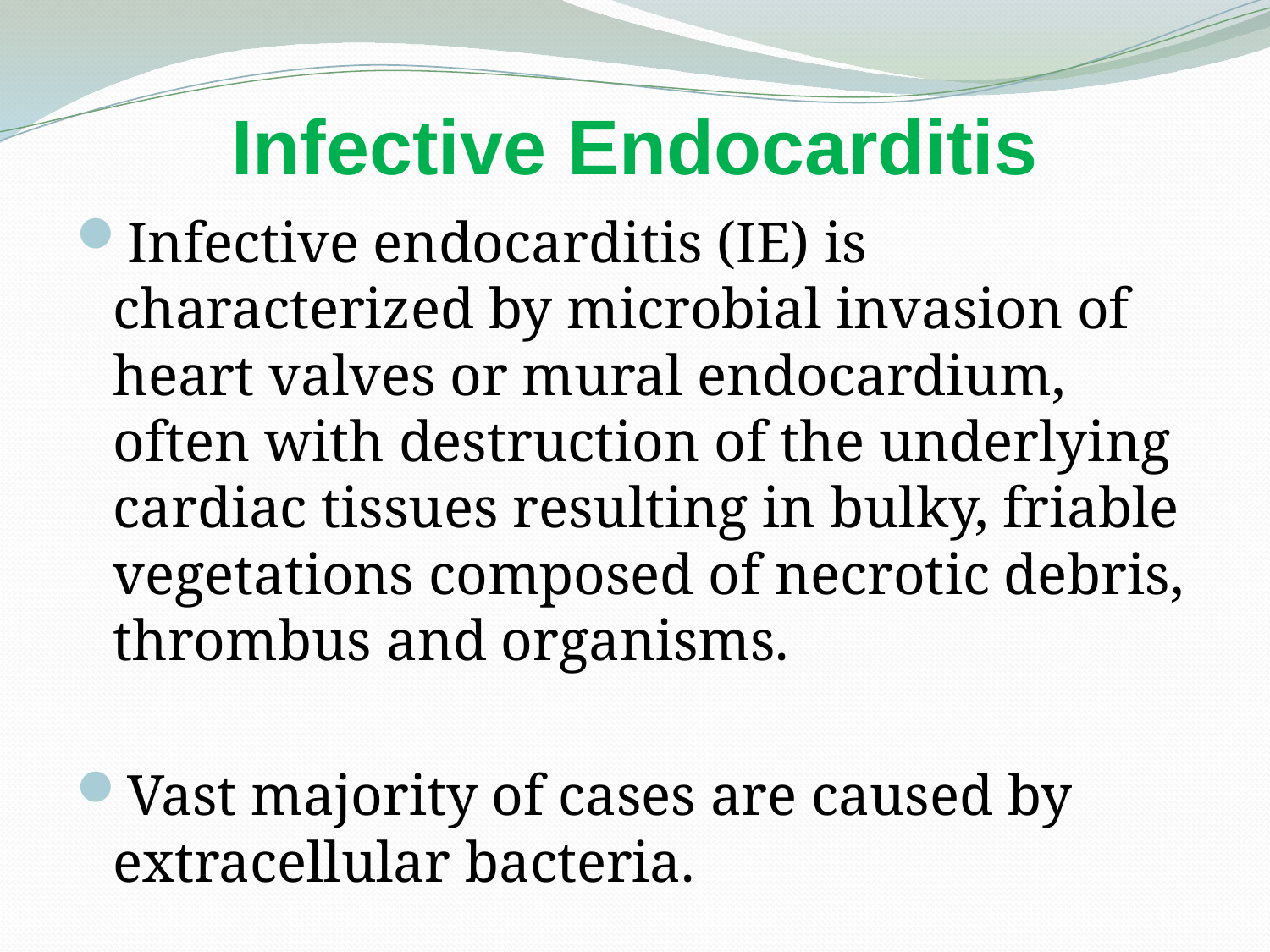

# Infective Endocarditis
Infective endocarditis (IE) is characterized by microbial invasion of heart valves or mural endocardium, often with destruction of the underlying cardiac tissues resulting in bulky, friable vegetations composed of necrotic debris, thrombus and organisms.

Vast majority of cases are caused by extracellular bacteria.